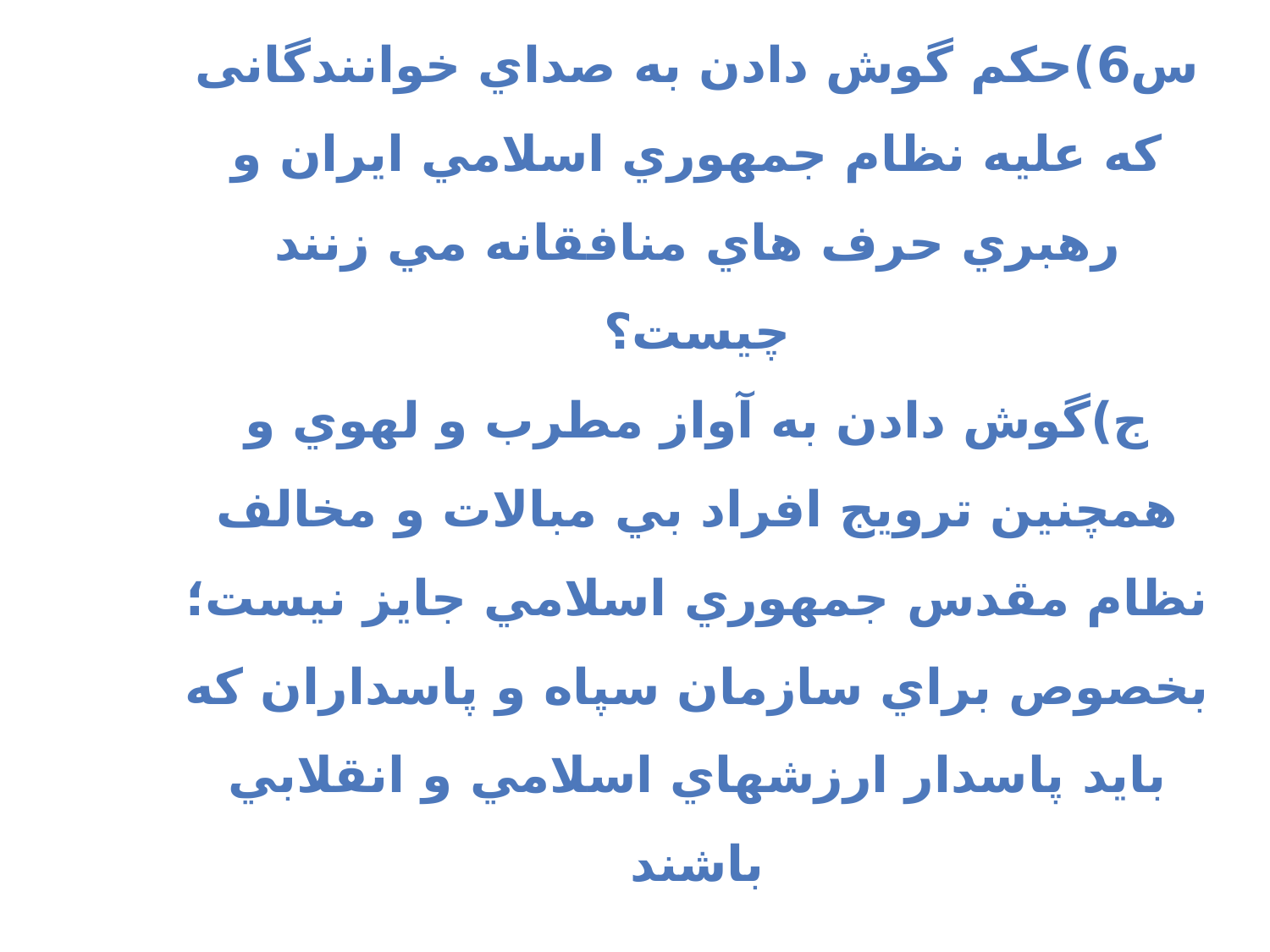

س6)حکم گوش دادن به صداي خوانندگانی كه عليه نظام جمهوري اسلامي ايران و رهبري حرف هاي منافقانه مي زنند چیست؟
ج)گوش دادن به آواز مطرب و لهوي و همچنين ترويج افراد بي مبالات و مخالف نظام مقدس جمهوري اسلامي جايز نيست؛ بخصوص براي سازمان سپاه و پاسداران كه بايد پاسدار ارزشهاي اسلامي و انقلابي باشند